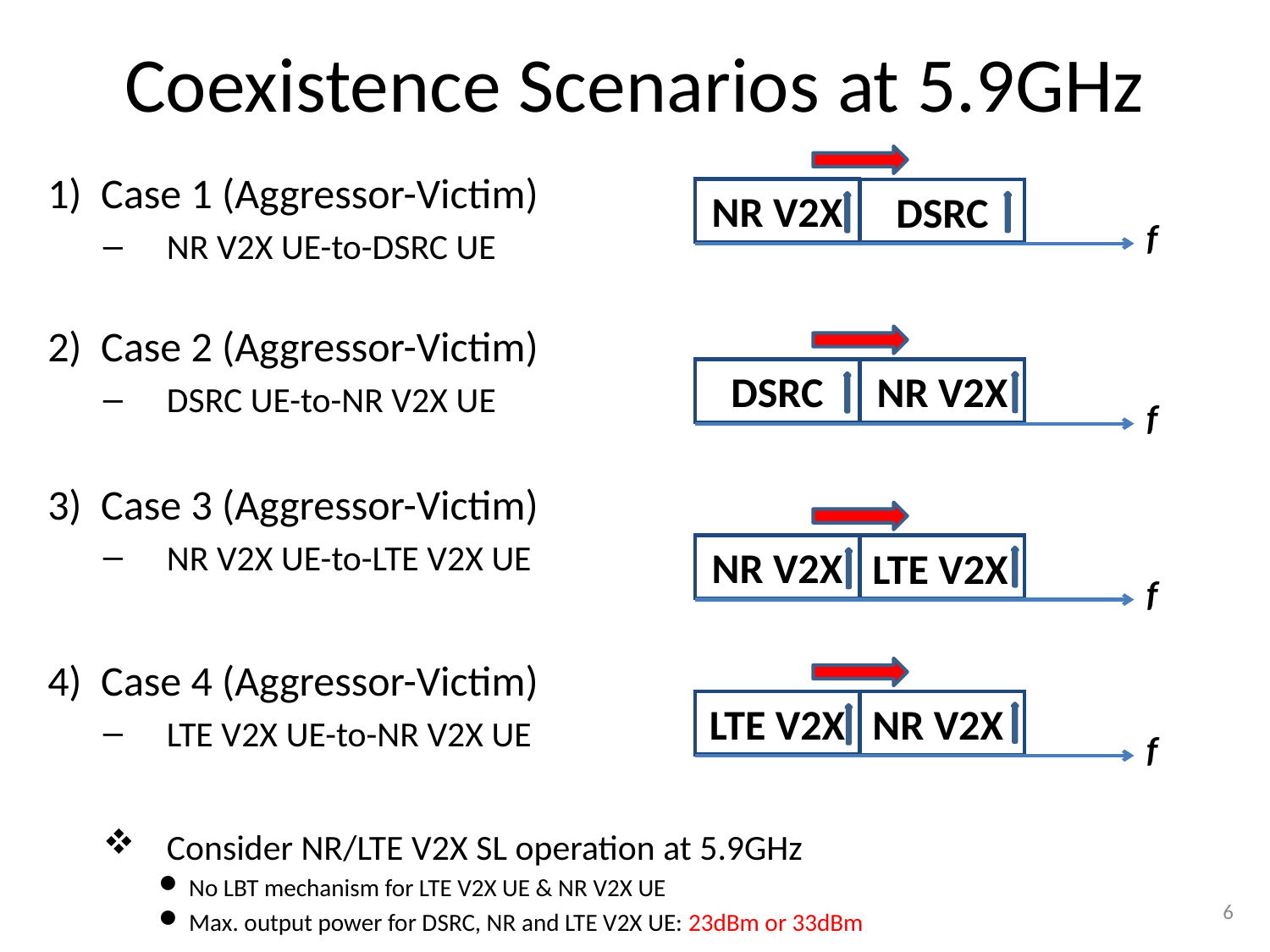

# Coexistence Scenarios at 5.9GHz

NR V2X
DSRC
f

1)  Case 1 (Aggressor-Victim)
NR V2X UE-to-DSRC UE

2)  Case 2 (Aggressor-Victim)
DSRC UE-to-NR V2X UE

3)  Case 3 (Aggressor-Victim)
NR V2X UE-to-LTE V2X UE

4)  Case 4 (Aggressor-Victim)
LTE V2X UE-to-NR V2X UE

Consider NR/LTE V2X SL operation at 5.9GHz
 No LBT mechanism for LTE V2X UE & NR V2X UE
 Max. output power for DSRC, NR and LTE V2X UE: 23dBm or 33dBm

DSRC
NR V2X
f

NR V2X
LTE V2X
f

LTE V2X
NR V2X
f

6